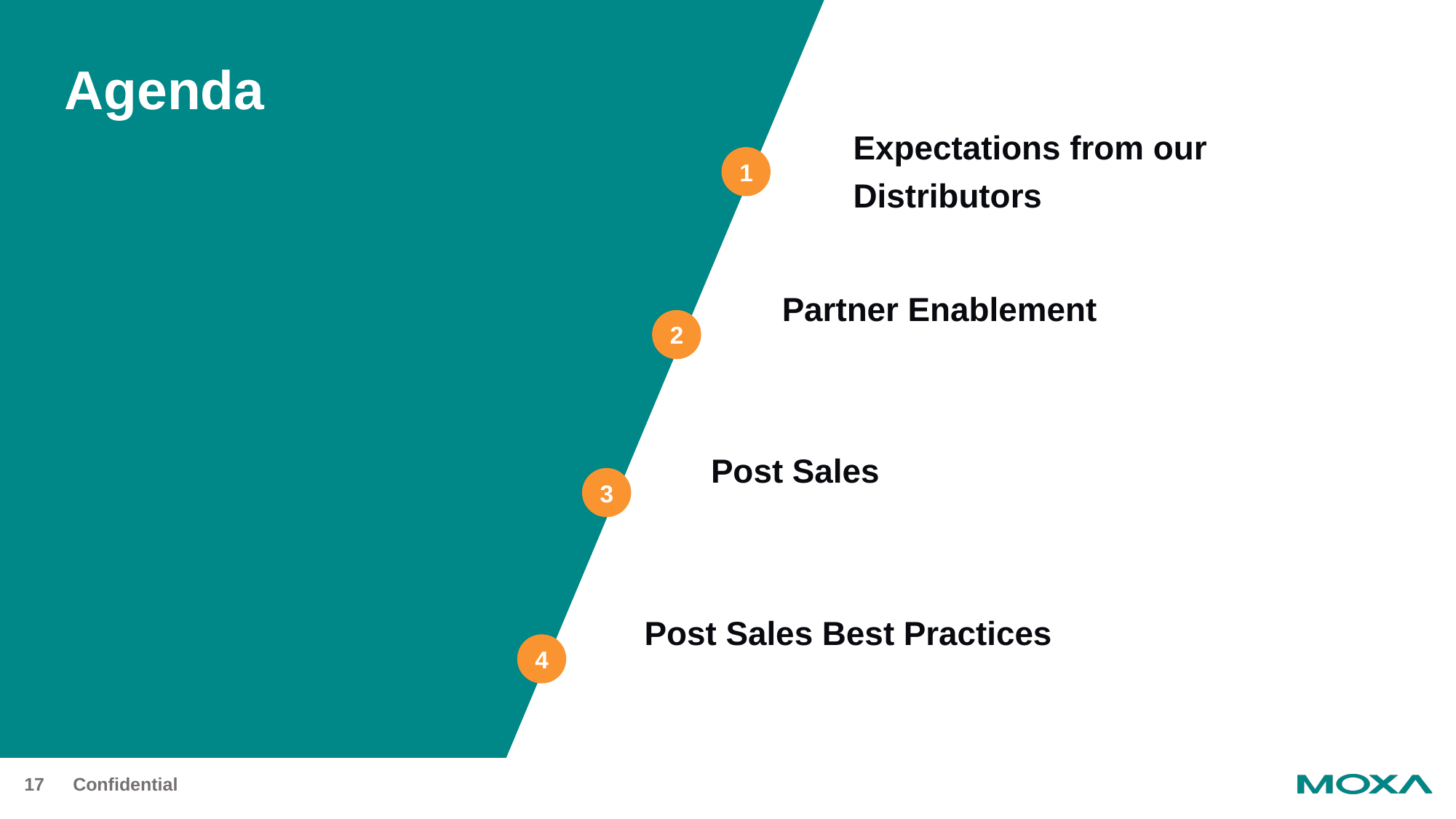

# Agenda
Expectations from our Distributors

Partner Enablement
Post Sales
Post Sales Best Practices

17